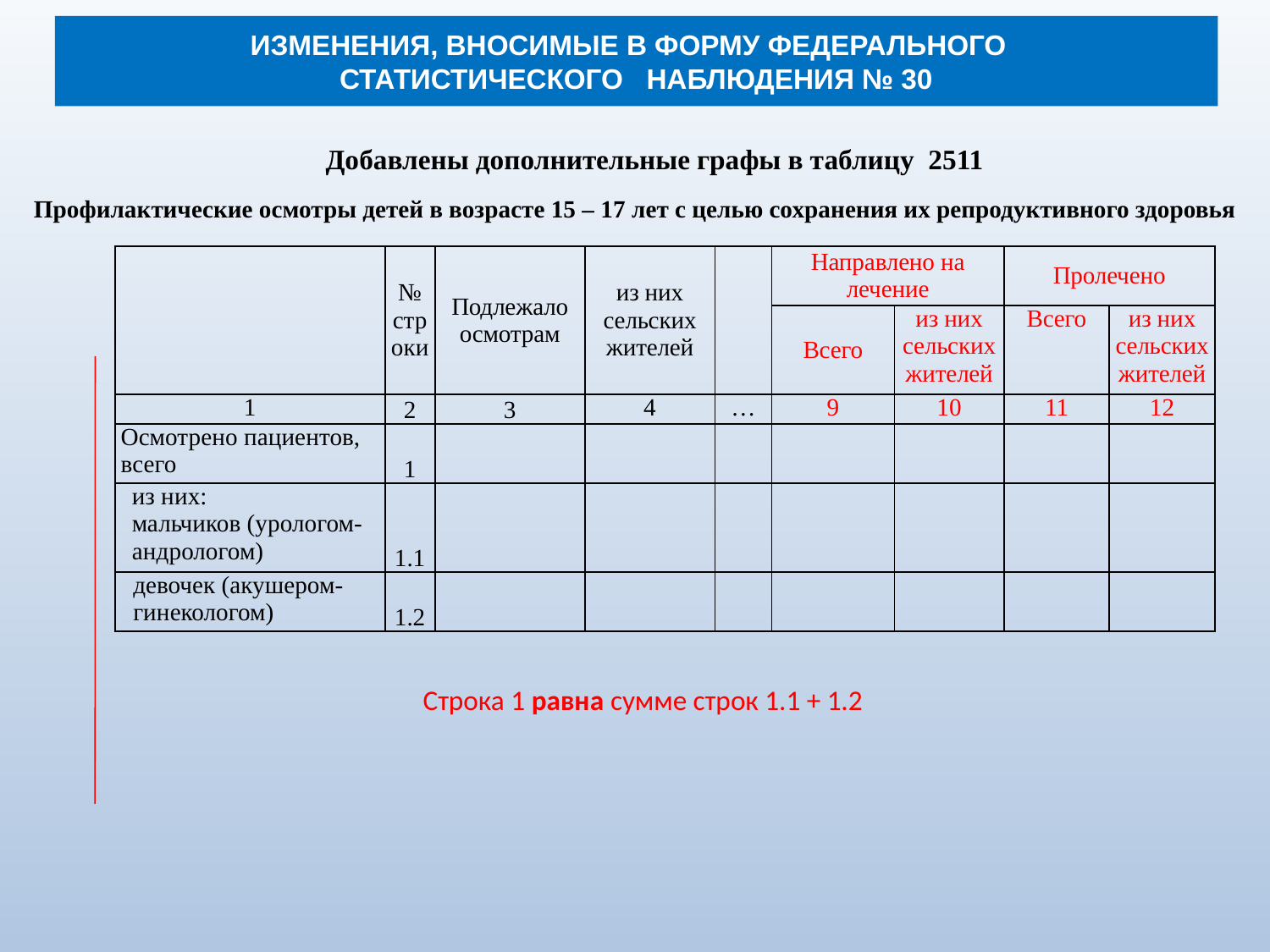

продолжение таблицы 2350
ИЗМЕНЕНИЯ, ВНОСИМЫЕ В ФОРМУ ФЕДЕРАЛЬНОГО
СТАТИСТИЧЕСКОГО   НАБЛЮДЕНИЯ № 30

Добавлены дополнительные графы в таблицу  2511

Профилактические осмотры детей в возрасте 15 – 17 лет с целью сохранения их репродуктивного здоровья
|  | № строки | Подлежало осмотрам | из них сельских жителей |  | Направлено на лечение |  | Пролечено |  |
| --- | --- | --- | --- | --- | --- | --- | --- | --- |
|  |  |  |  |  | Всего | из них сельских жителей | Всего | из них сельских жителей |
| 1 | 2 | 3 | 4 | … | 9 | 10 | 11 | 12 |
| Осмотрено пациентов, всего | 1 |  |  |  |  |  |  |  |
| из них: мальчиков (урологом-андрологом) | 1.1 |  |  |  |  |  |  |  |
| девочек (акушером- гинекологом) | 1.2 |  |  |  |  |  |  |  |

Строка 1 равна сумме строк 1.1 + 1.2